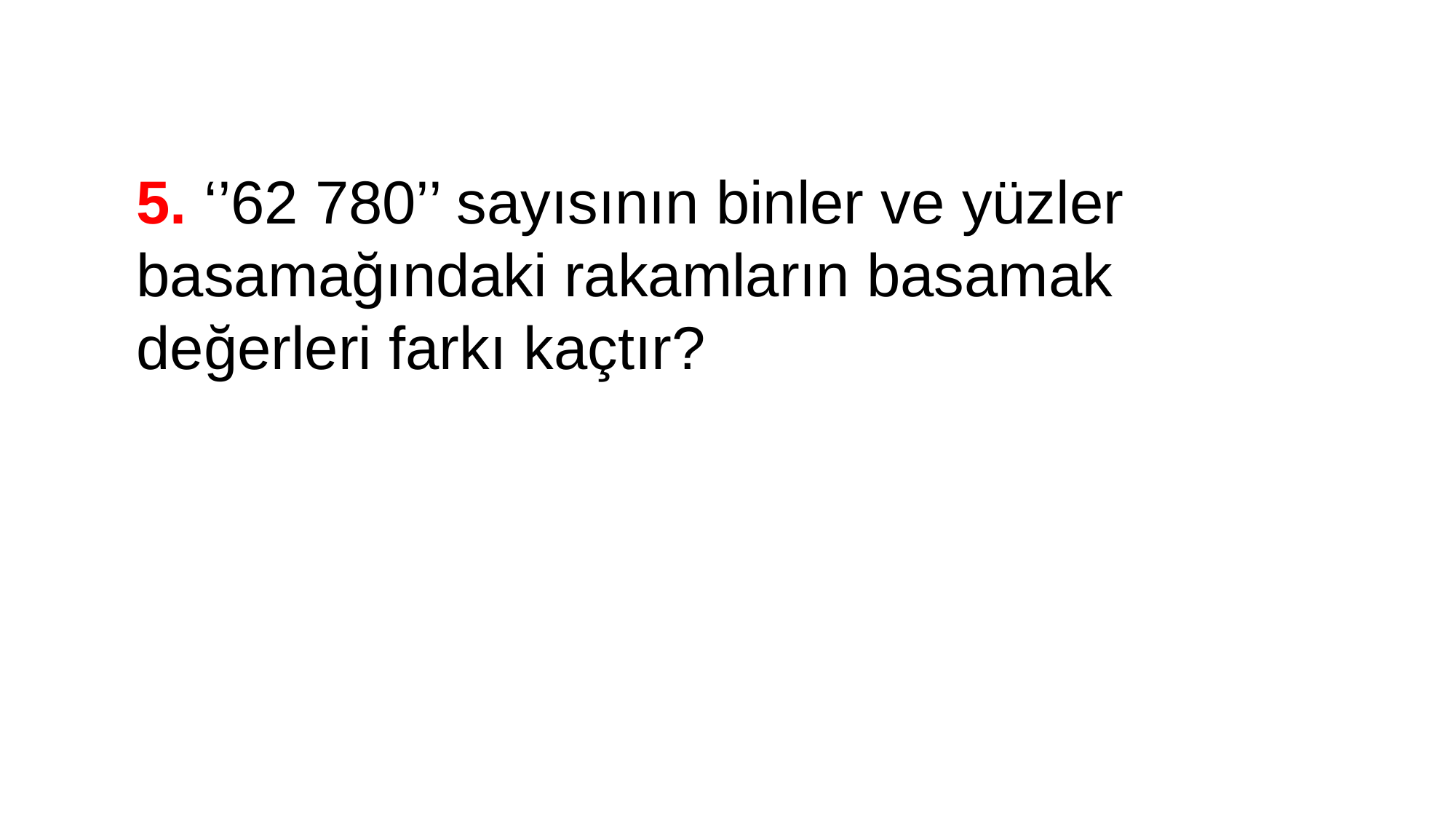

5. ‘’62 780’’ sayısının binler ve yüzler basamağındaki rakamların basamak değerleri farkı kaçtır?